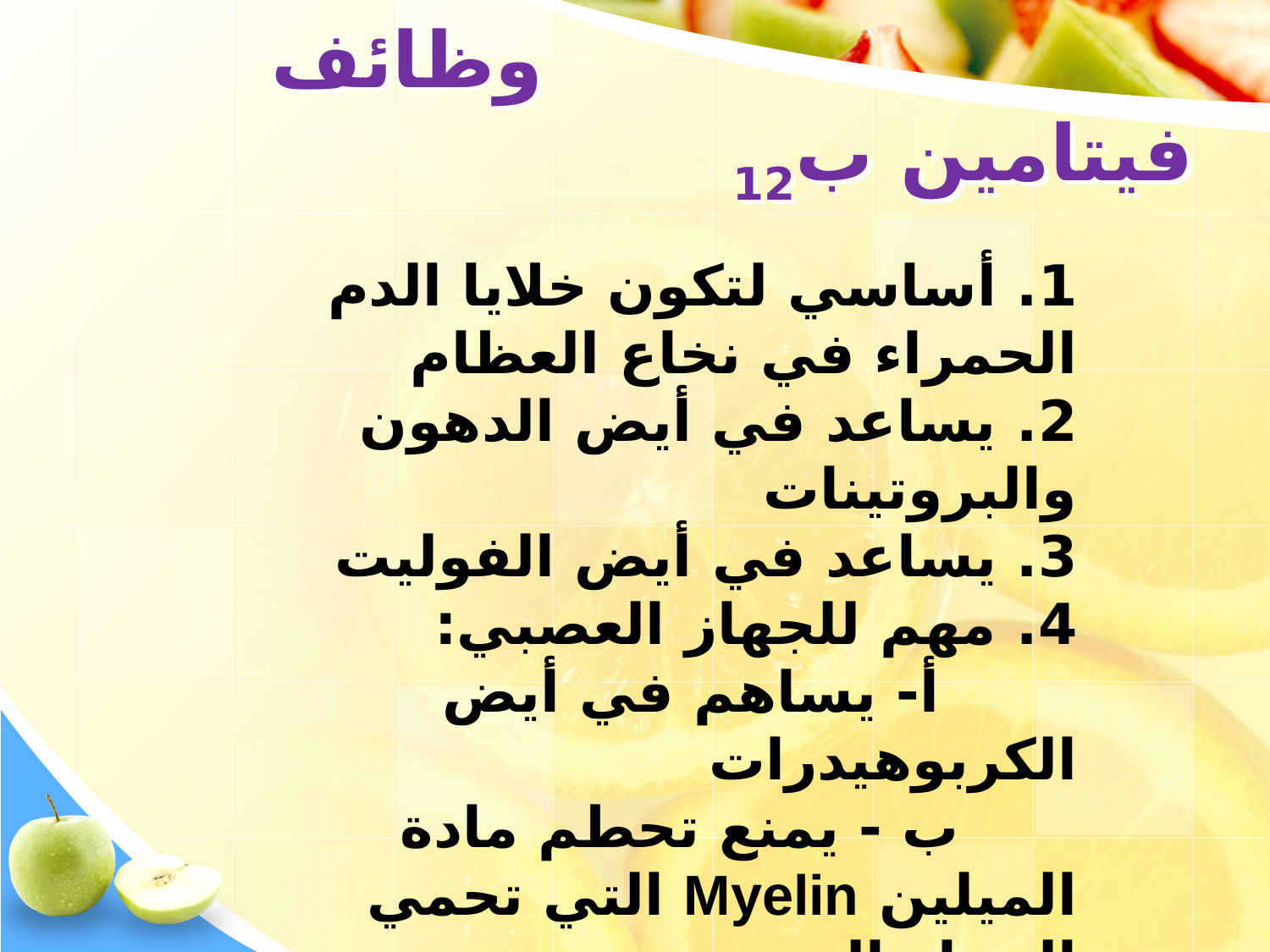

# وظائف فيتامين ب12
1. أساسي لتكون خلايا الدم الحمراء في نخاع العظام
2. يساعد في أيض الدهون والبروتينات
3. يساعد في أيض الفوليت
4. مهم للجهاز العصبي:
       أ- يساهم في أيض الكربوهيدرات
      ب - يمنع تحطم مادة الميلين Myelin التي تحمي الجهاز العصبي